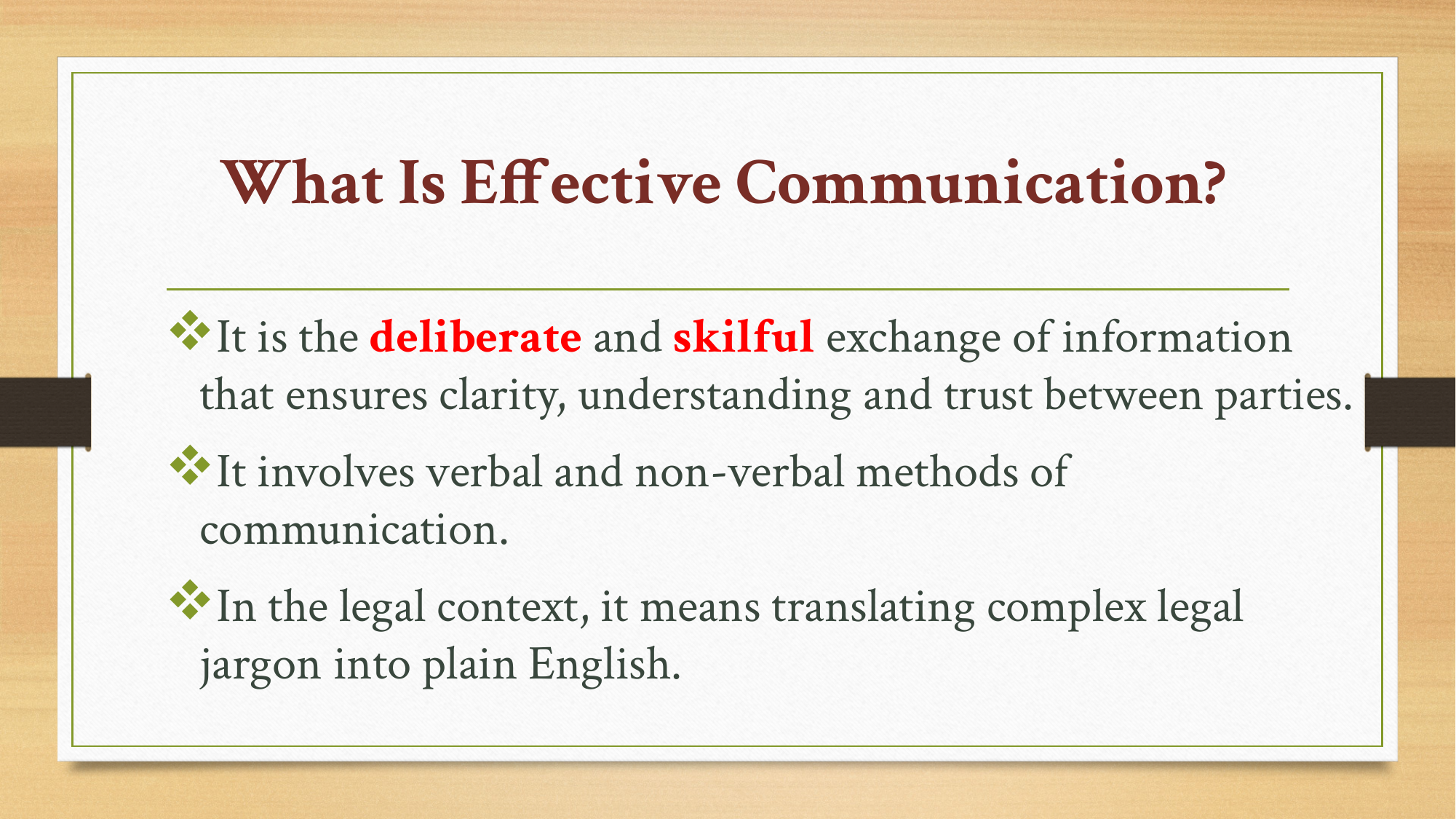

# What Is Effective Communication?
It is the deliberate and skilful exchange of information that ensures clarity, understanding and trust between parties.
It involves verbal and non-verbal methods of communication.
In the legal context, it means translating complex legal jargon into plain English.